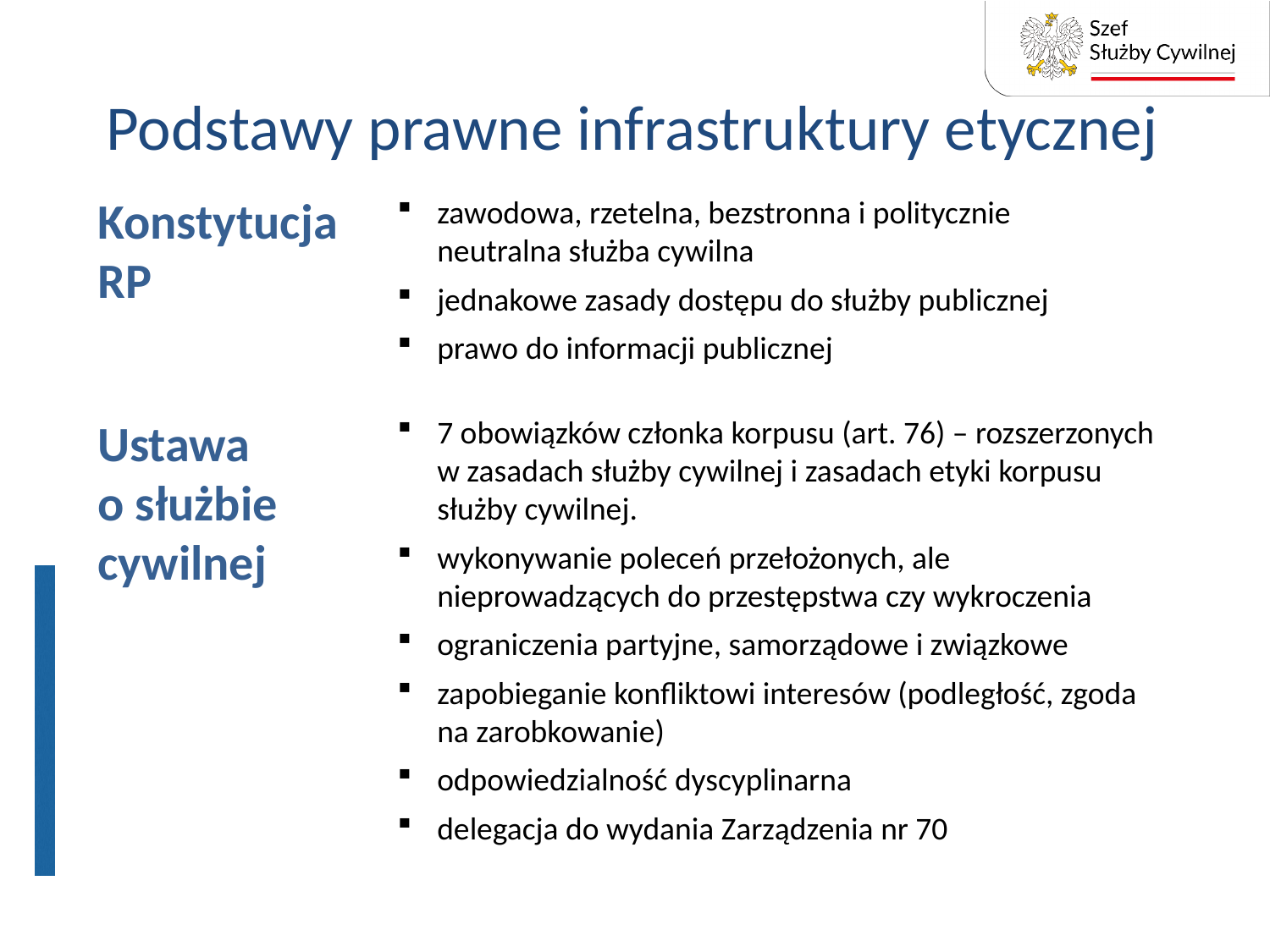

# Podstawy prawne infrastruktury etycznej
Konstytucja RP
zawodowa, rzetelna, bezstronna i politycznie neutralna służba cywilna
jednakowe zasady dostępu do służby publicznej
prawo do informacji publicznej
Ustawa
o służbie cywilnej
7 obowiązków członka korpusu (art. 76) – rozszerzonych w zasadach służby cywilnej i zasadach etyki korpusu służby cywilnej.
wykonywanie poleceń przełożonych, ale nieprowadzących do przestępstwa czy wykroczenia
ograniczenia partyjne, samorządowe i związkowe
zapobieganie konfliktowi interesów (podległość, zgoda na zarobkowanie)
odpowiedzialność dyscyplinarna
delegacja do wydania Zarządzenia nr 70